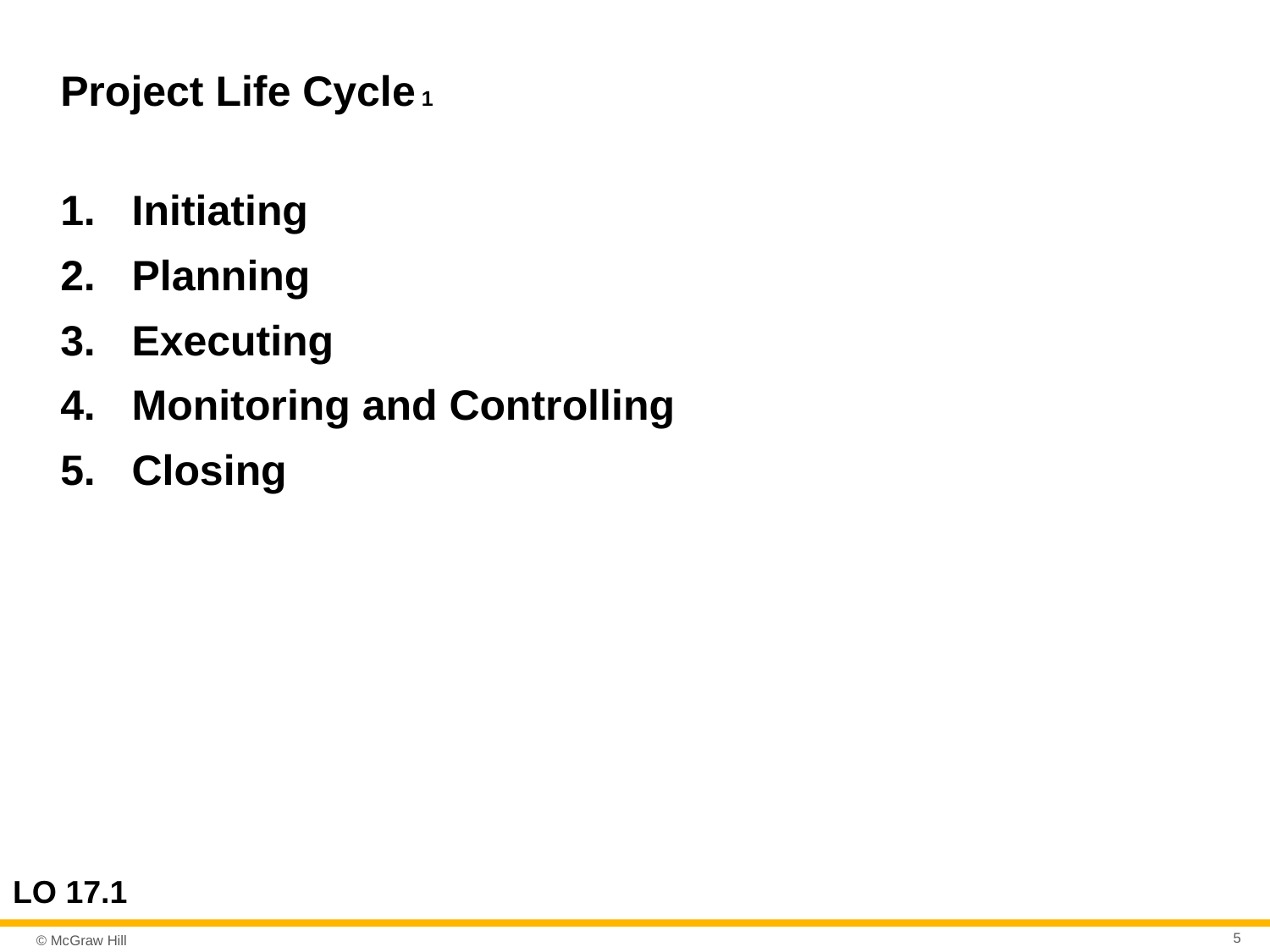

# Project Life Cycle 1
Initiating
Planning
Executing
Monitoring and Controlling
Closing
LO 17.1